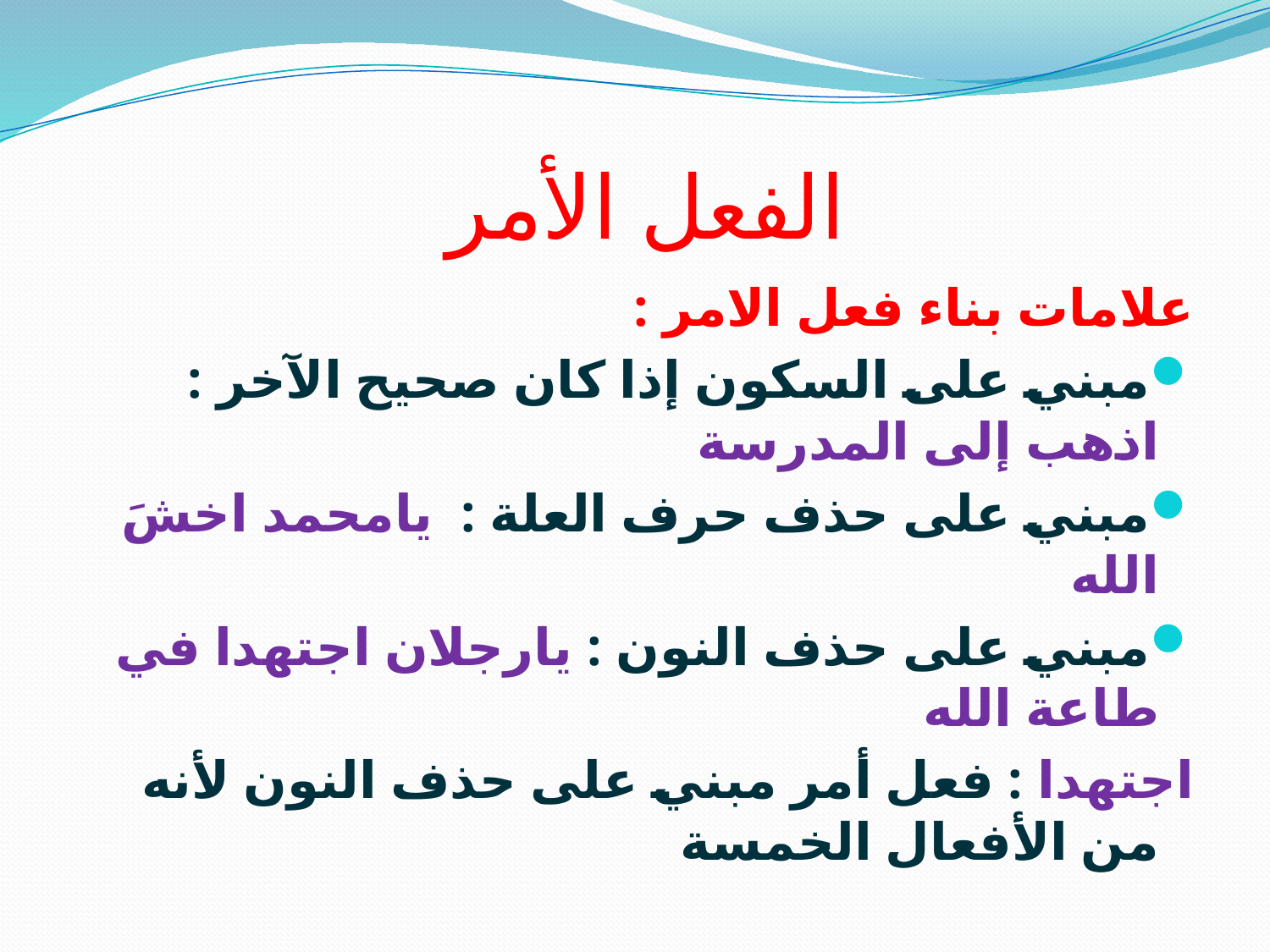

# الفعل الأمر
علامات بناء فعل الامر :
مبني على السكون إذا كان صحيح الآخر : اذهب إلى المدرسة
مبني على حذف حرف العلة :  يامحمد اخشَ الله
مبني على حذف النون : يارجلان اجتهدا في طاعة الله
اجتهدا : فعل أمر مبني على حذف النون لأنه من الأفعال الخمسة